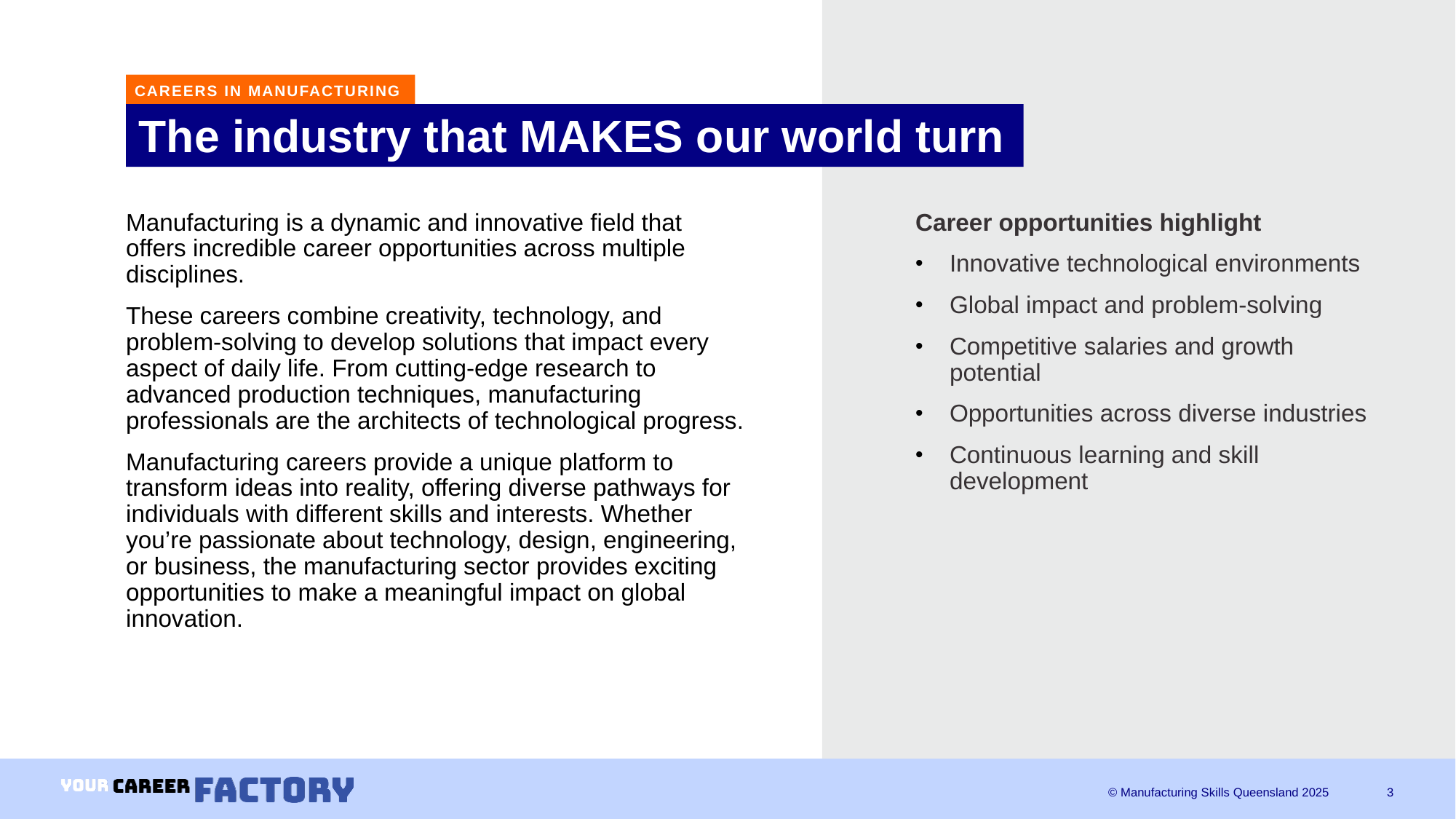

CAREERS IN MANUFACTURING
# The industry that MAKES our world turn
Manufacturing is a dynamic and innovative field that offers incredible career opportunities across multiple disciplines.
These careers combine creativity, technology, and problem-solving to develop solutions that impact every aspect of daily life. From cutting-edge research to advanced production techniques, manufacturing professionals are the architects of technological progress.
Manufacturing careers provide a unique platform to transform ideas into reality, offering diverse pathways for individuals with different skills and interests. Whether you’re passionate about technology, design, engineering, or business, the manufacturing sector provides exciting opportunities to make a meaningful impact on global innovation.
Career opportunities highlight
Innovative technological environments
Global impact and problem-solving
Competitive salaries and growth potential
Opportunities across diverse industries
Continuous learning and skill development